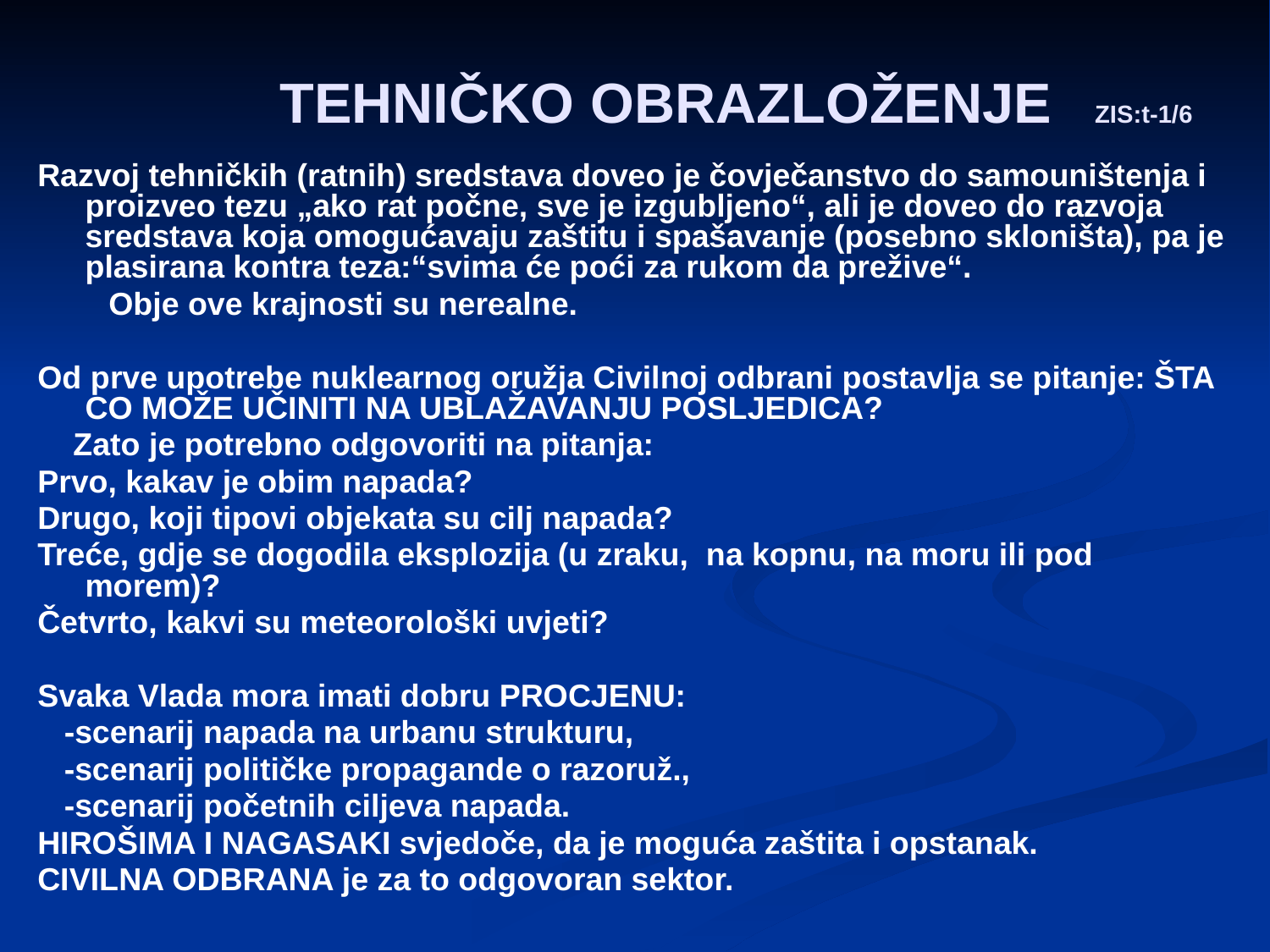

# TEHNIČKO OBRAZLOŽENJE    ZIS:t-1/6
Razvoj tehničkih (ratnih) sredstava doveo je čovječanstvo do samouništenja i proizveo tezu „ako rat počne, sve je izgubljeno“, ali je doveo do razvoja sredstava koja omogućavaju zaštitu i spašavanje (posebno skloništa), pa je plasirana kontra teza:“svima će poći za rukom da prežive“.
        Obje ove krajnosti su nerealne.

Od prve upotrebe nuklearnog oružja Civilnoj odbrani postavlja se pitanje: ŠTA CO MOŽE UČINITI NA UBLAŽAVANJU POSLJEDICA?
    Zato je potrebno odgovoriti na pitanja:
Prvo, kakav je obim napada?
Drugo, koji tipovi objekata su cilj napada?
Treće, gdje se dogodila eksplozija (u zraku,  na kopnu, na moru ili pod morem)?
Četvrto, kakvi su meteorološki uvjeti?

Svaka Vlada mora imati dobru PROCJENU:
   -scenarij napada na urbanu strukturu,
   -scenarij političke propagande o razoruž.,
   -scenarij početnih ciljeva napada.
HIROŠIMA I NAGASAKI svjedoče, da je moguća zaštita i opstanak.
CIVILNA ODBRANA je za to odgovoran sektor.